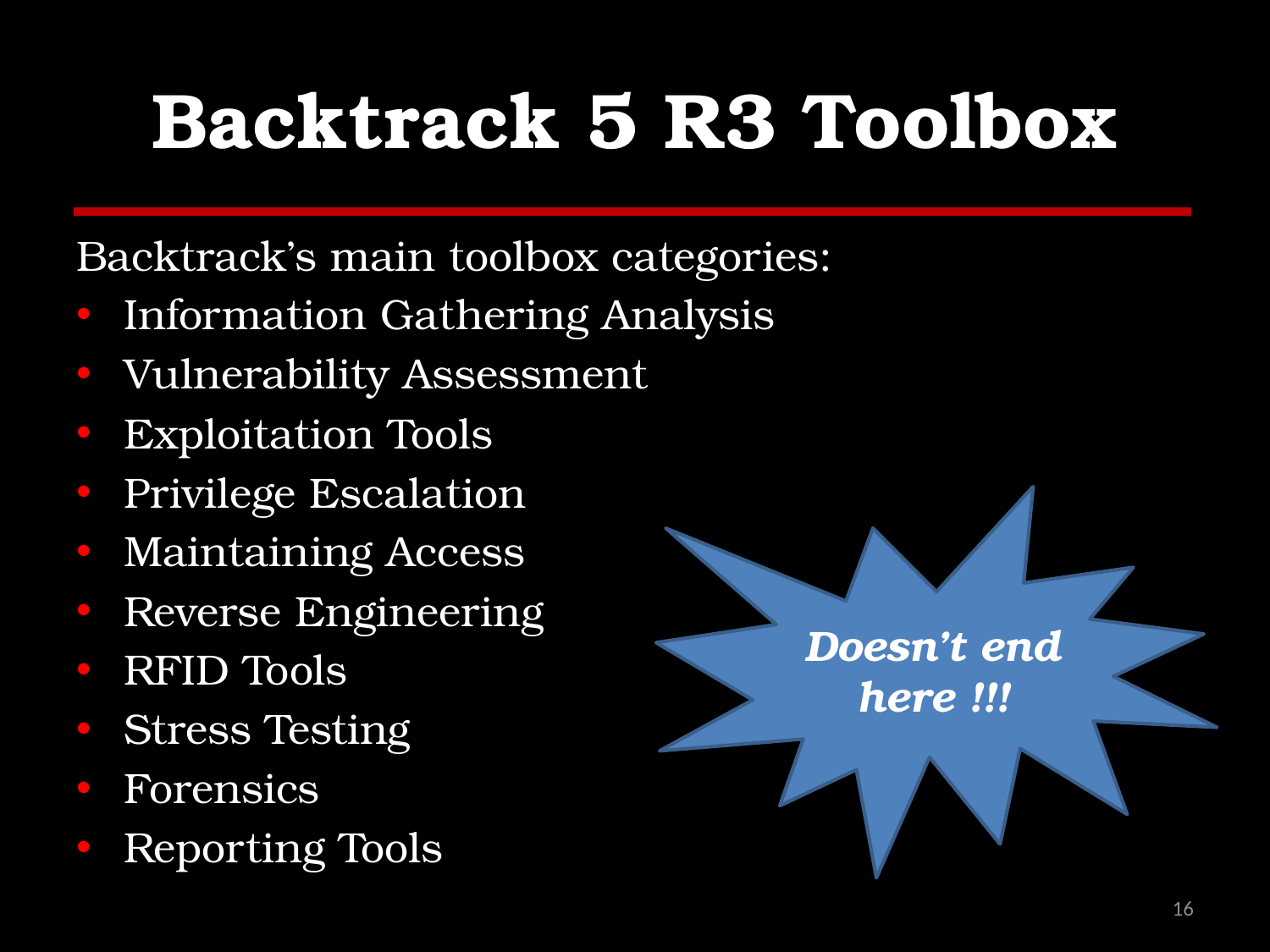

# Backtrack 5 R3 Toolbox
Backtrack’s main toolbox categories:
Information Gathering Analysis
Vulnerability Assessment
Exploitation Tools
Privilege Escalation
Maintaining Access
Reverse Engineering
RFID Tools
Stress Testing
Forensics
Reporting Tools
Doesn’t end here !!!
16